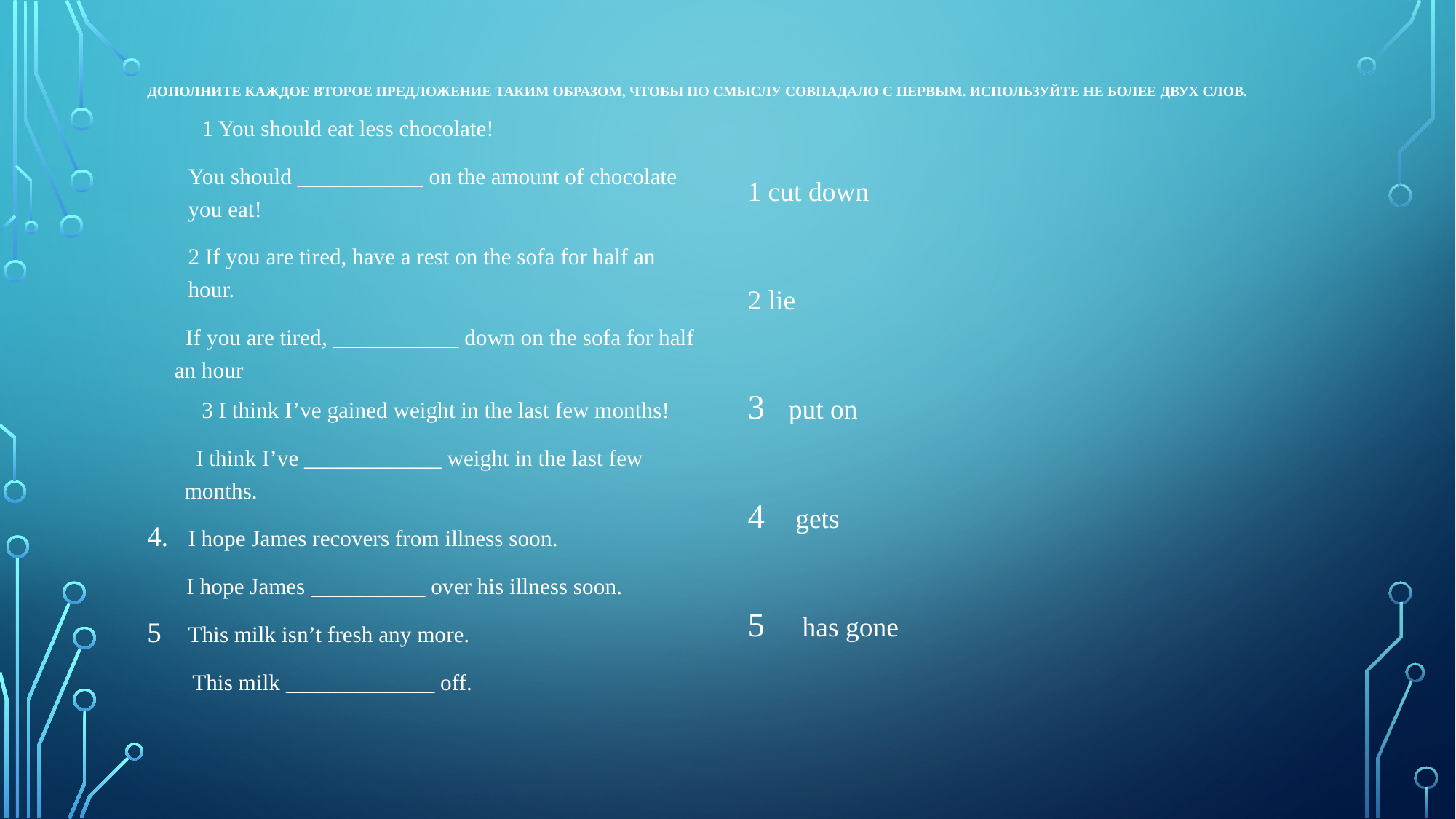

# Дополните каждое второе предложение таким образом, чтобы по смыслу совпадало с первым. Используйте не более двух слов.
1 You should eat less chocolate!
You should ___________ on the amount of chocolate you eat!
2 If you are tired, have a rest on the sofa for half an hour.
  If you are tired, ___________ down on the sofa for half an hour
3 I think I’ve gained weight in the last few months!
  I think I’ve ____________ weight in the last few months.
I hope James recovers from illness soon.
       I hope James __________ over his illness soon.
This milk isn’t fresh any more.
        This milk _____________ off.

1 cut down

2 lie

put on

 gets

  has gone